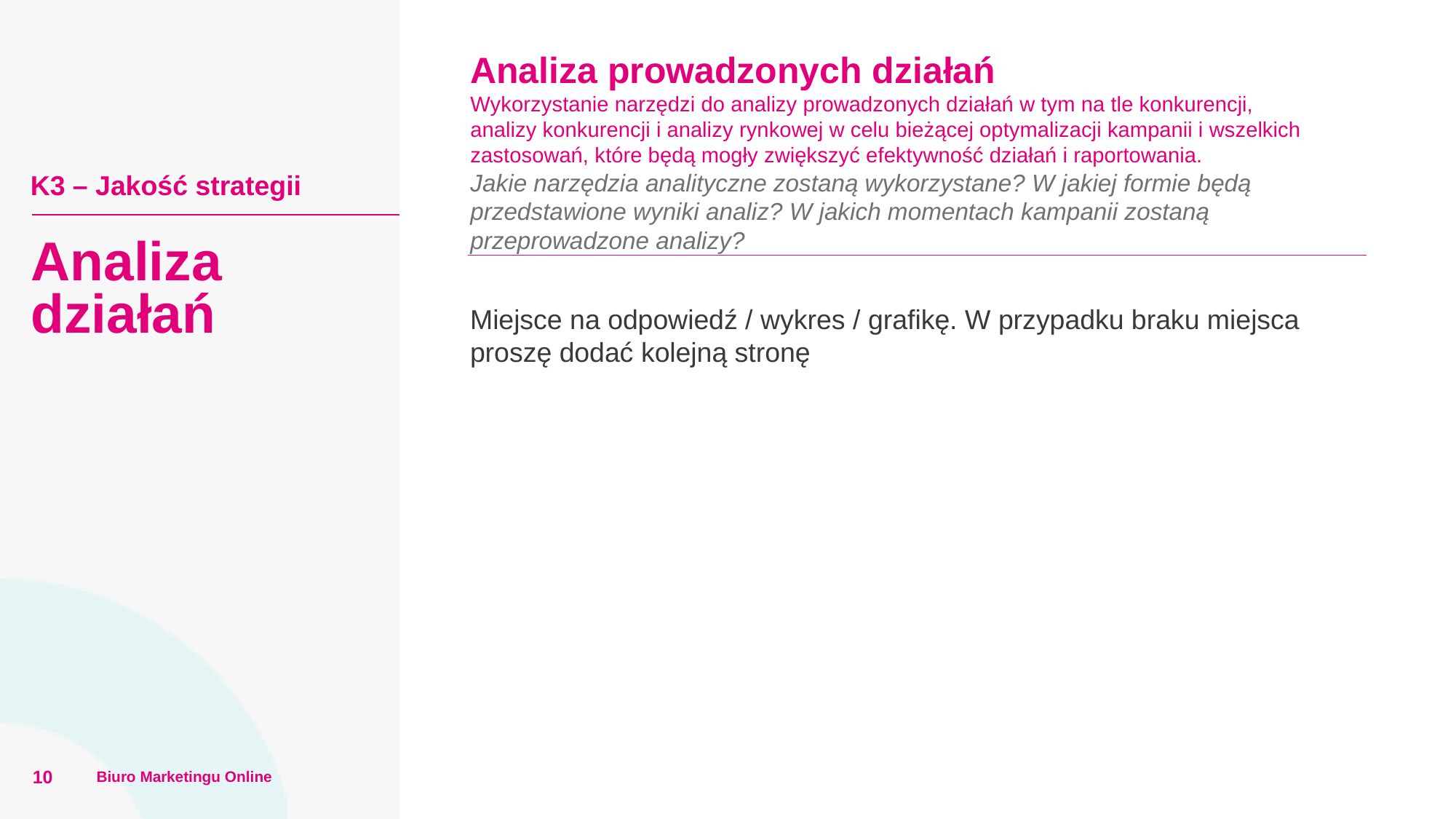

Analiza prowadzonych działań
Wykorzystanie narzędzi do analizy prowadzonych działań w tym na tle konkurencji,
analizy konkurencji i analizy rynkowej w celu bieżącej optymalizacji kampanii i wszelkich zastosowań, które będą mogły zwiększyć efektywność działań i raportowania.
Jakie narzędzia analityczne zostaną wykorzystane? W jakiej formie będą przedstawione wyniki analiz? W jakich momentach kampanii zostaną przeprowadzone analizy?
K3 – Jakość strategii
Analiza działań
Miejsce na odpowiedź / wykres / grafikę. W przypadku braku miejsca proszę dodać kolejną stronę